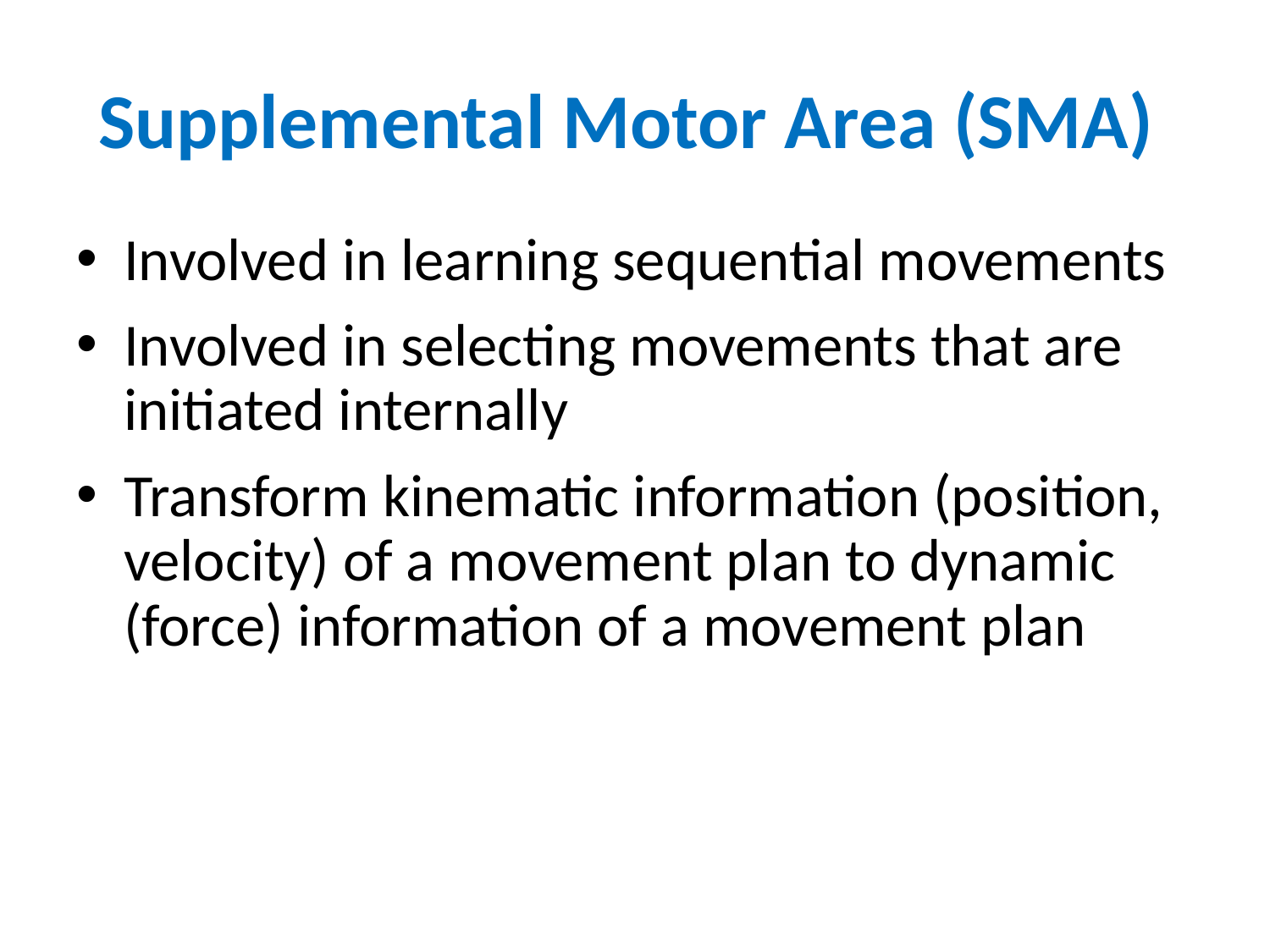

# Supplemental Motor Area (SMA)
Involved in learning sequential movements
Involved in selecting movements that are initiated internally
Transform kinematic information (position, velocity) of a movement plan to dynamic (force) information of a movement plan